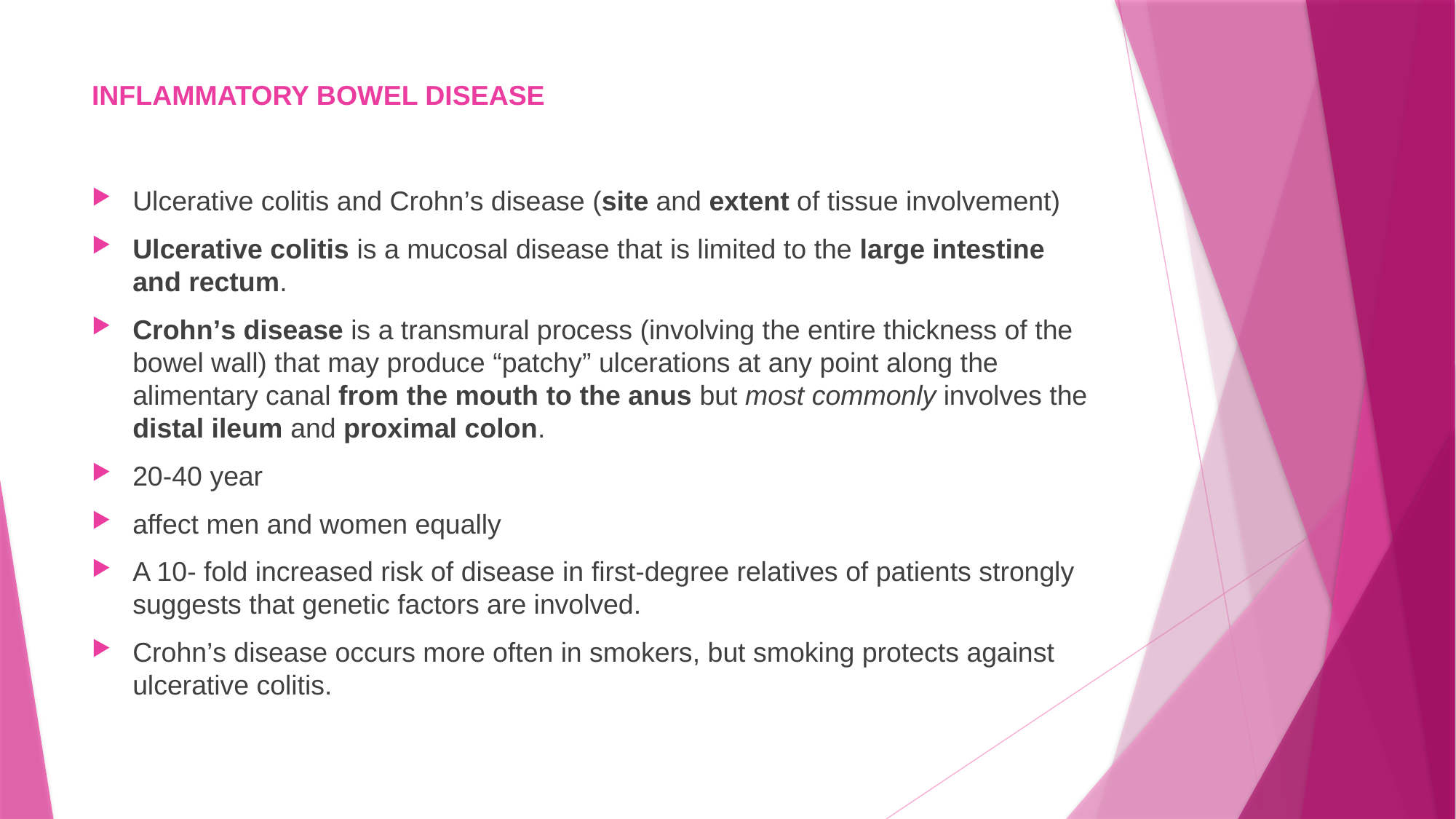

# INFLAMMATORY BOWEL DISEASE
Ulcerative colitis and Crohn’s disease (site and extent of tissue involvement)
Ulcerative colitis is a mucosal disease that is limited to the large intestine and rectum.
Crohn’s disease is a transmural process (involving the entire thickness of the bowel wall) that may produce “patchy” ulcerations at any point along the alimentary canal from the mouth to the anus but most commonly involves the distal ileum and proximal colon.
20-40 year
affect men and women equally
A 10- fold increased risk of disease in first-degree relatives of patients strongly suggests that genetic factors are involved.
Crohn’s disease occurs more often in smokers, but smoking protects against ulcerative colitis.